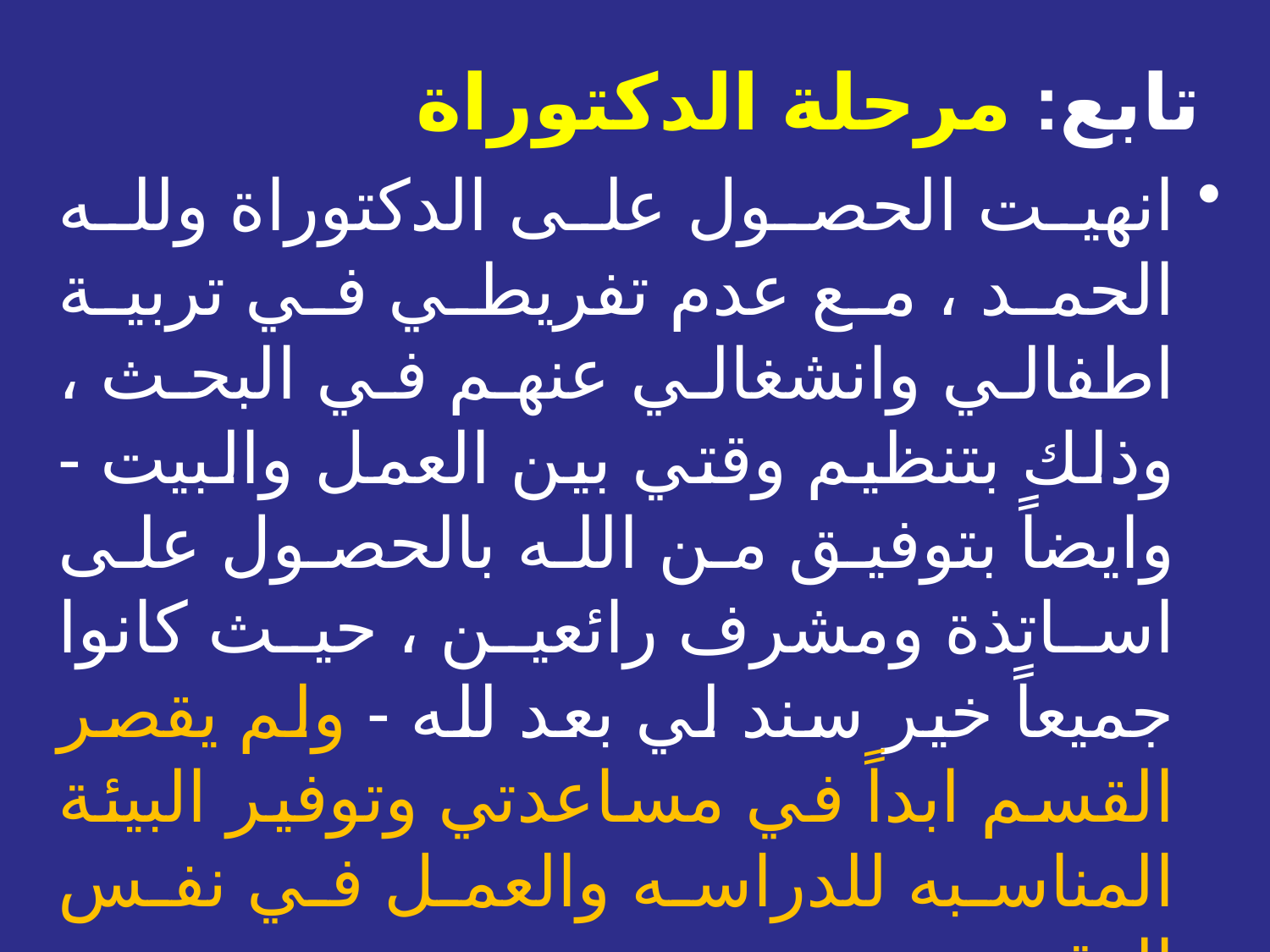

تابع: مرحلة الدكتوراة
انهيت الحصول على الدكتوراة ولله الحمد ، مع عدم تفريطي في تربية اطفالي وانشغالي عنهم في البحث ، وذلك بتنظيم وقتي بين العمل والبيت - وايضاً بتوفيق من الله بالحصول على اساتذة ومشرف رائعين ، حيث كانوا جميعاً خير سند لي بعد لله - ولم يقصر القسم ابداً في مساعدتي وتوفير البيئة المناسبه للدراسه والعمل في نفس الوقت.